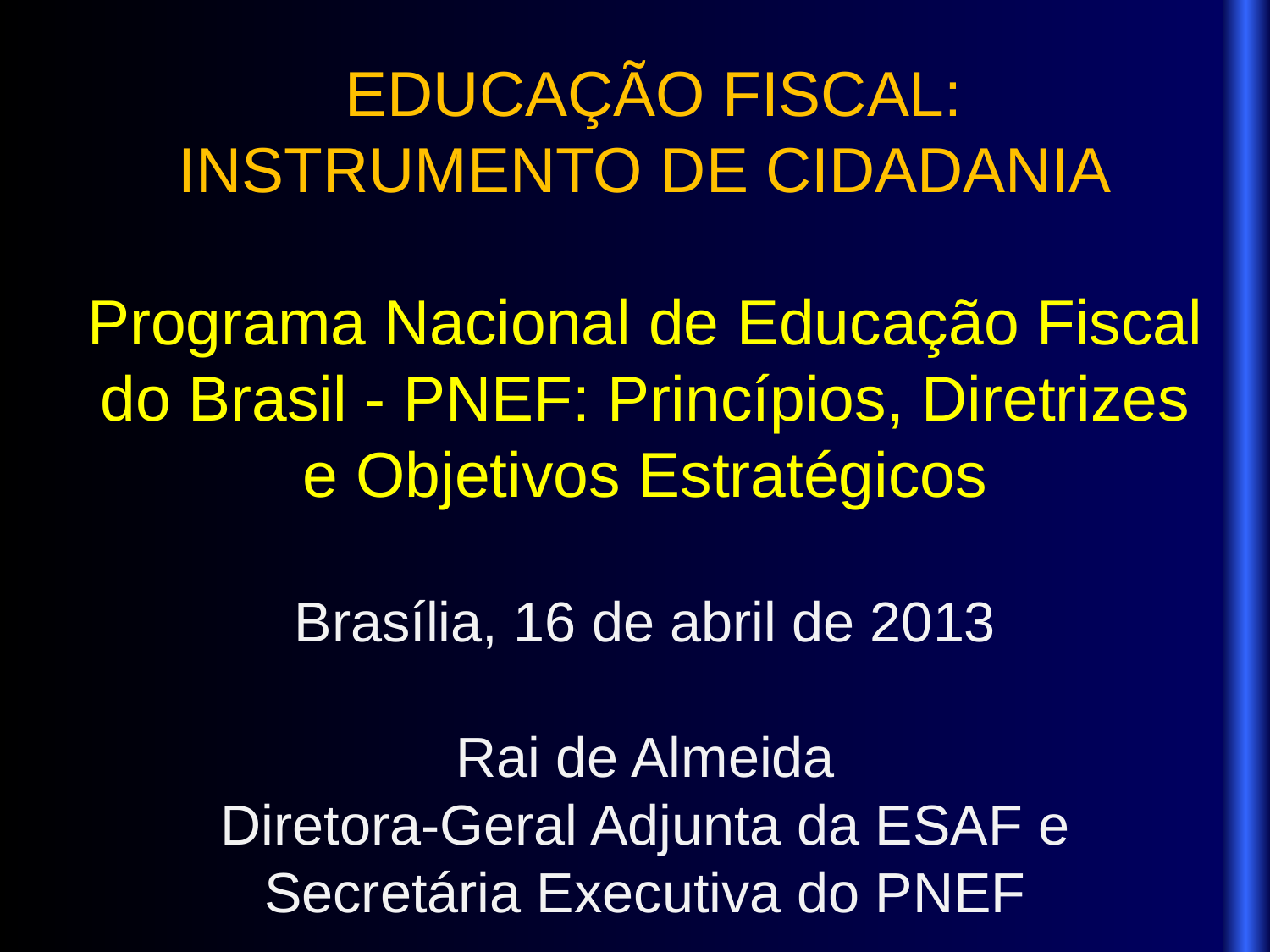

EDUCAÇÃO FISCAL: INSTRUMENTO DE CIDADANIA

Programa Nacional de Educação Fiscal do Brasil - PNEF: Princípios, Diretrizes e Objetivos Estratégicos

Brasília, 16 de abril de 2013

Rai de Almeida
Diretora-Geral Adjunta da ESAF e
Secretária Executiva do PNEF